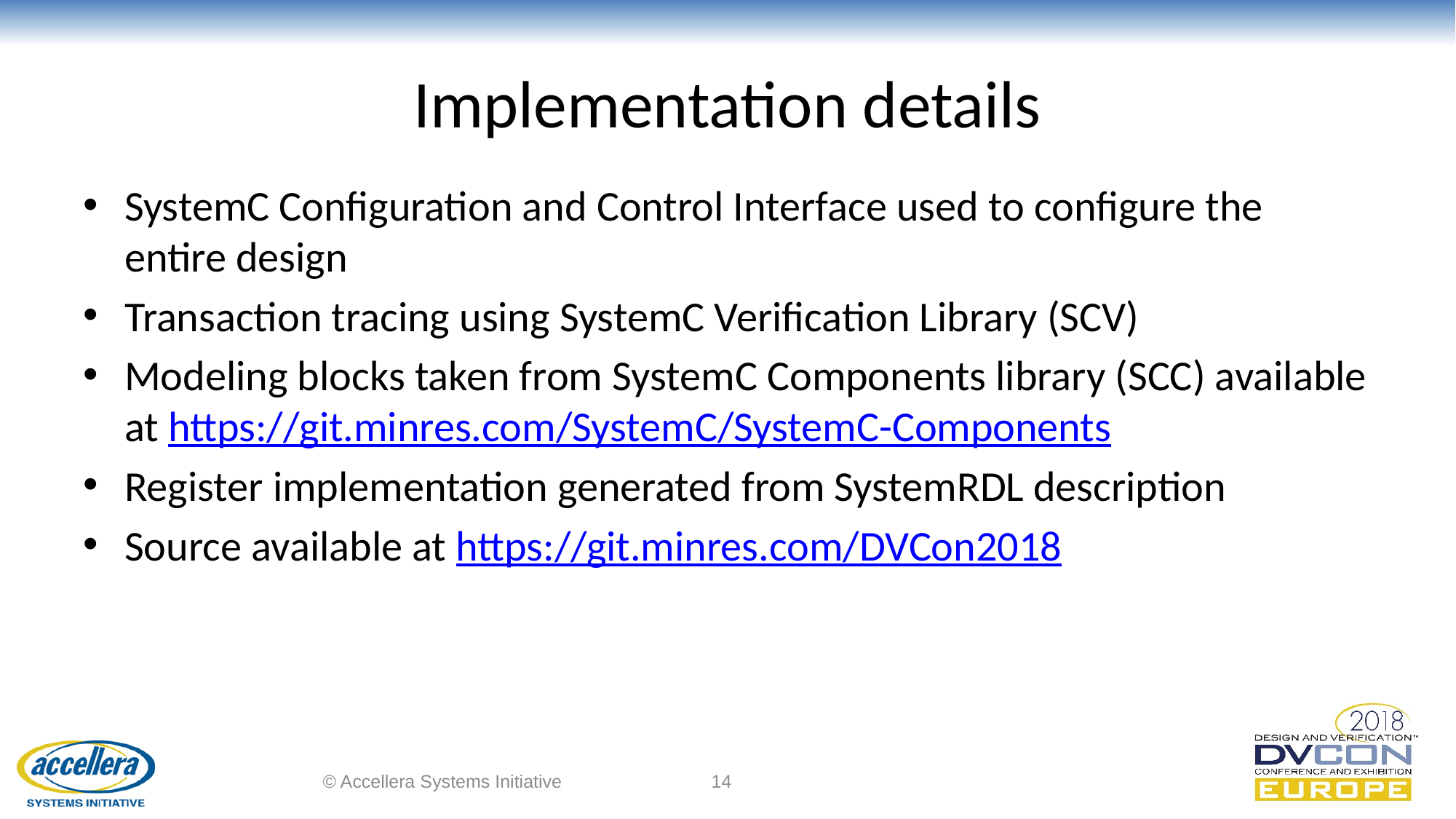

# Implementation details
SystemC Configuration and Control Interface used to configure the entire design
Transaction tracing using SystemC Verification Library (SCV)
Modeling blocks taken from SystemC Components library (SCC) available at https://git.minres.com/SystemC/SystemC-Components
Register implementation generated from SystemRDL description
Source available at https://git.minres.com/DVCon2018
© Accellera Systems Initiative
14